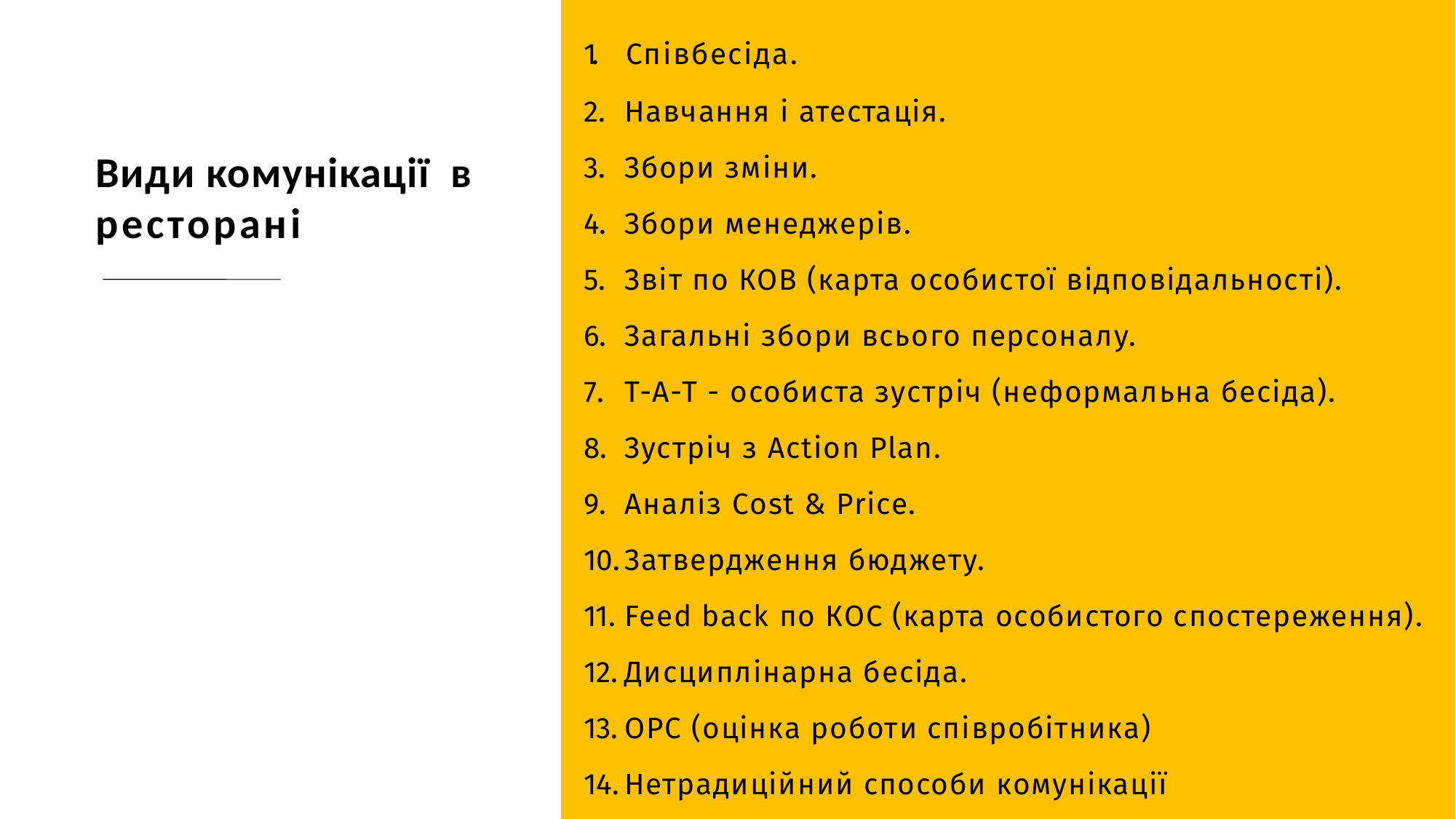

# 1.	Співбесіда.
Навчання і атестація.
Збори зміни.
Збори менеджерів.
Звіт по КОВ (карта особистої відповідальності).
Загальні збори всього персоналу.
Т-А-Т - особиста зустріч (неформальна бесіда).
Зустріч з Action Plan.
Аналіз Cost & Price.
Затвердження бюджету.
Feed back по КОС (карта особистого спостереження).
Дисциплінарна бесіда.
ОРС (оцінка роботи співробітника)
Нетрадиційний способи комунікації
Види комунікації  в ресторані